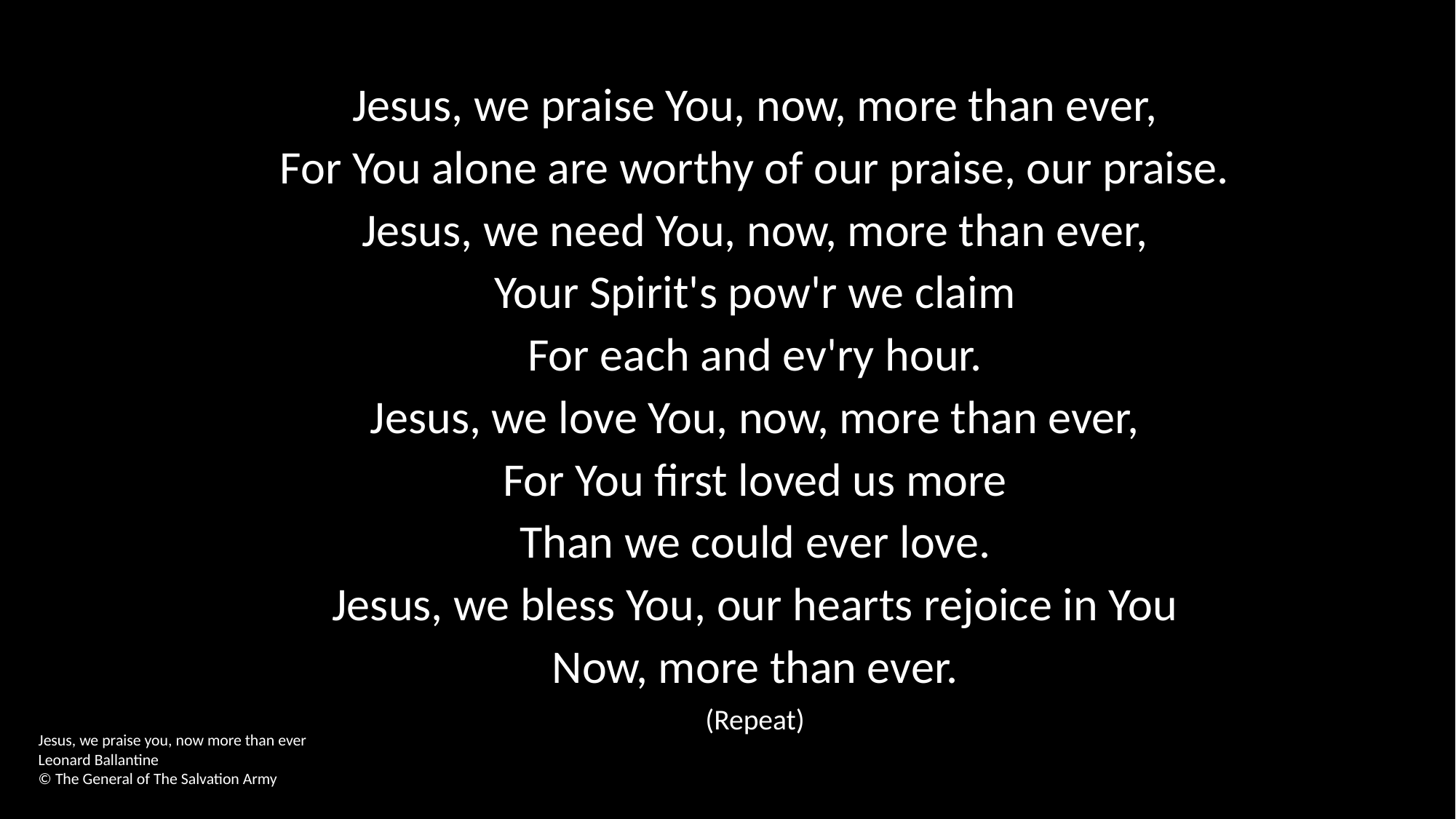

Jesus, we praise You, now, more than ever,
For You alone are worthy of our praise, our praise.
Jesus, we need You, now, more than ever,
Your Spirit's pow'r we claim
For each and ev'ry hour.
Jesus, we love You, now, more than ever,
For You first loved us more
Than we could ever love.
Jesus, we bless You, our hearts rejoice in You
Now, more than ever.
(Repeat)
Jesus, we praise you, now more than ever
Leonard Ballantine
© The General of The Salvation Army